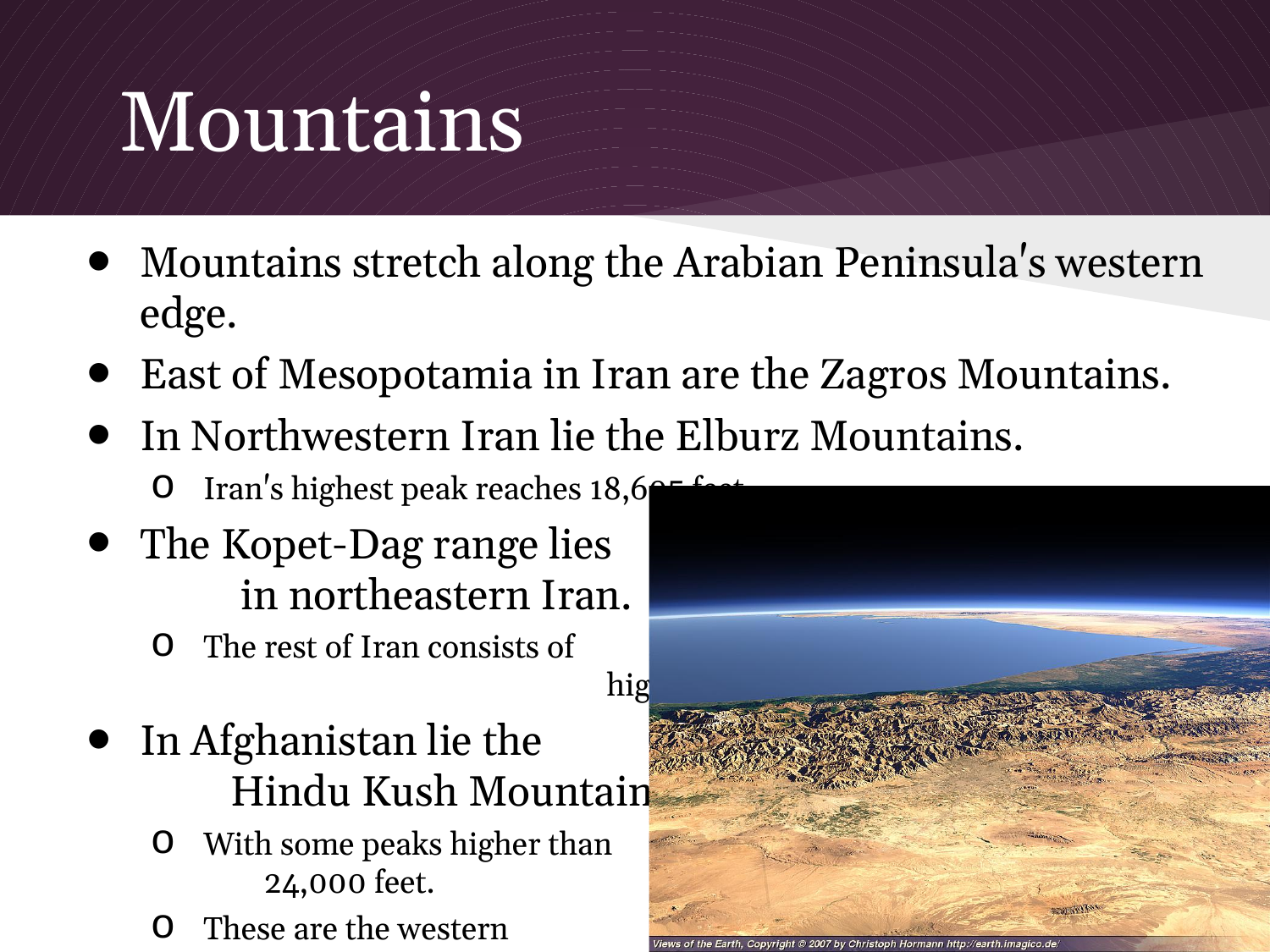

# Mountains
Mountains stretch along the Arabian Peninsula's western edge.
East of Mesopotamia in Iran are the Zagros Mountains.
In Northwestern Iran lie the Elburz Mountains.
Iran's highest peak reaches 18,605 feet.
The Kopet-Dag range lies                                                                      in northeastern Iran.
The rest of Iran consists of                                                                                                                                          high Plateaus.
In Afghanistan lie the                                                                            Hindu Kush Mountains.
With some peaks higher than                                                                                        24,000 feet.
These are the western                                                                                                          extension of the Himalayas.